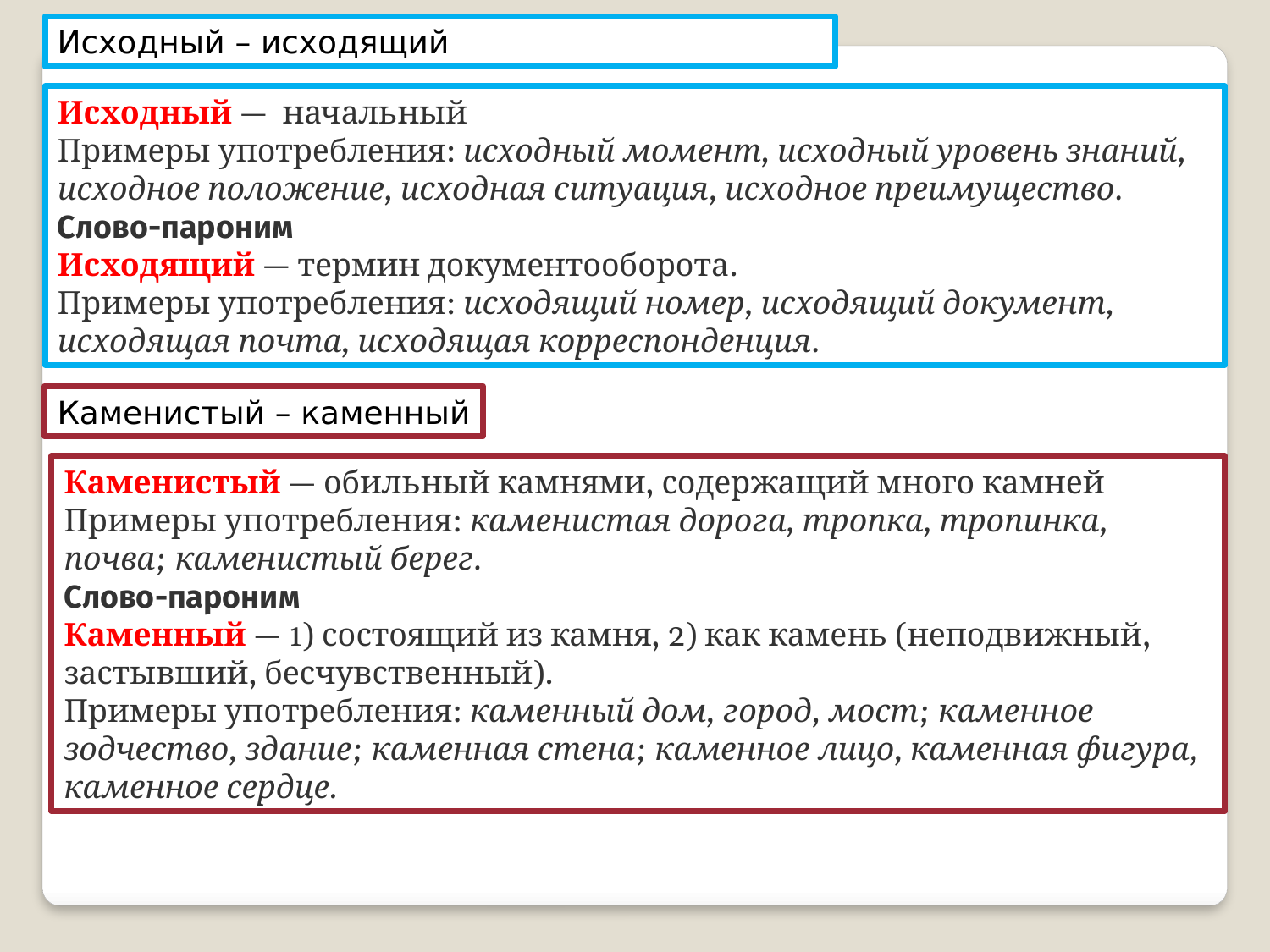

Исходный – исходящий
Исходный —  начальный
Примеры употребления: исходный момент, исходный уровень знаний, исходное положение, исходная ситуация, исходное преимущество.
Слово-пароним
Исходящий — термин документооборота.
Примеры употребления: исходящий номер, исходящий документ, исходящая почта, исходящая корреспонденция.
Каменистый – каменный
Каменистый — обильный камнями, содержащий много камней
Примеры употребления: каменистая дорога, тропка, тропинка, почва; каменистый берег.
Слово-пароним
Каменный — 1) состоящий из камня, 2) как камень (неподвижный, застывший, бесчувственный).
Примеры употребления: каменный дом, город, мост; каменное зодчество, здание; каменная стена; каменное лицо, каменная фигура, каменное сердце.